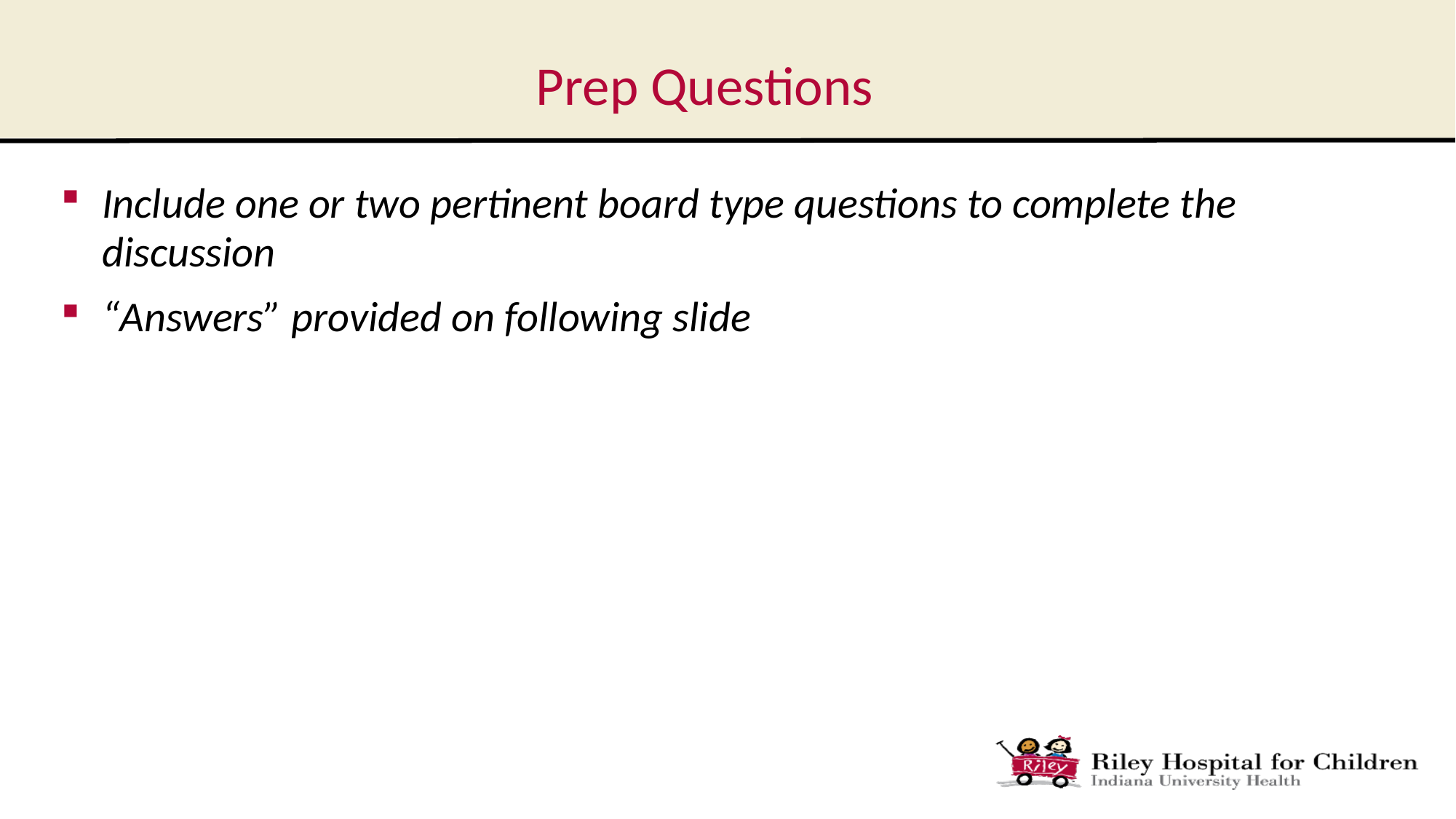

# Prep Questions
Include one or two pertinent board type questions to complete the discussion
“Answers” provided on following slide